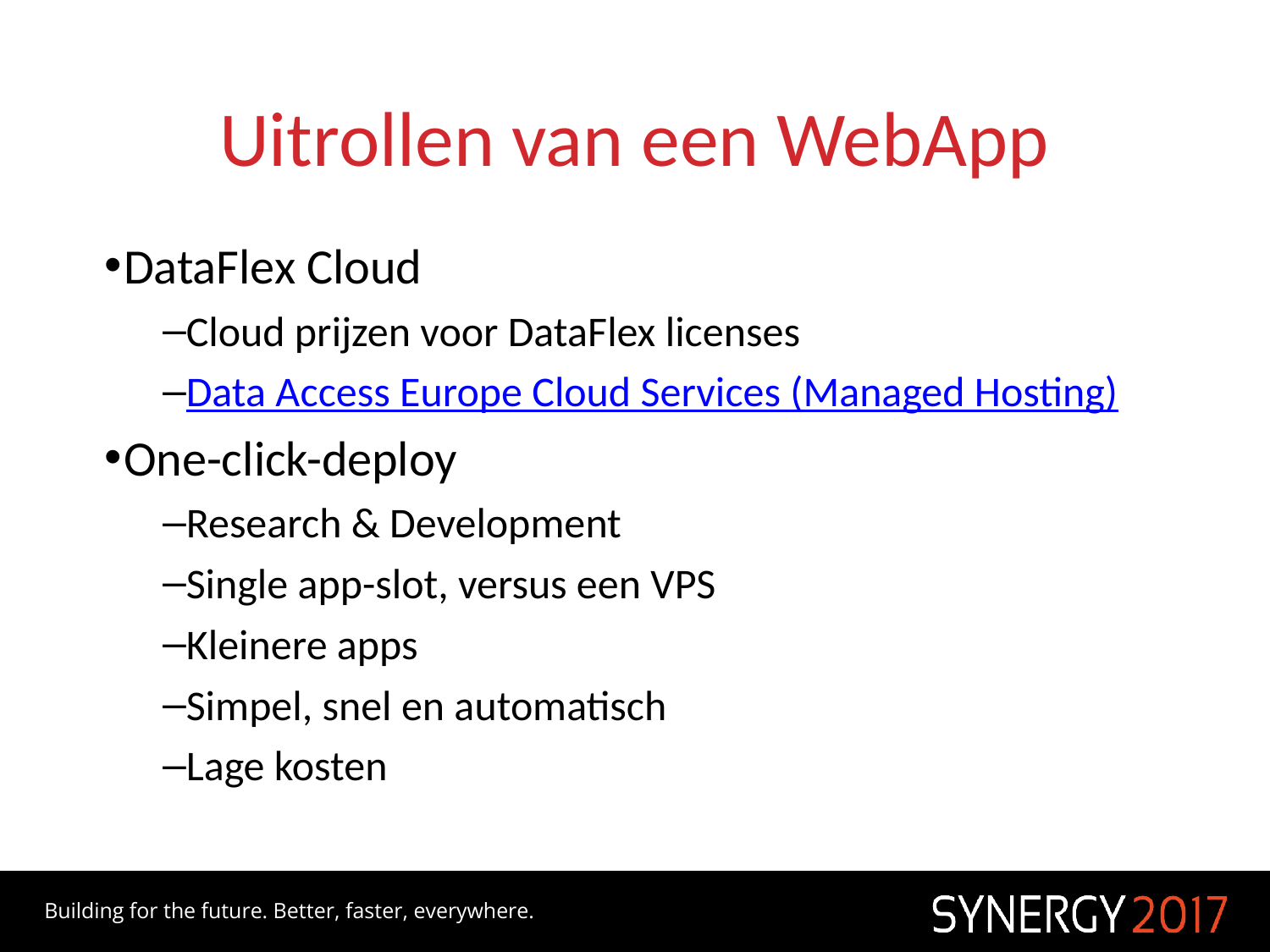

# Uitrollen van een WebApp
DataFlex Cloud
Cloud prijzen voor DataFlex licenses
Data Access Europe Cloud Services (Managed Hosting)
One-click-deploy
Research & Development
Single app-slot, versus een VPS
Kleinere apps
Simpel, snel en automatisch
Lage kosten